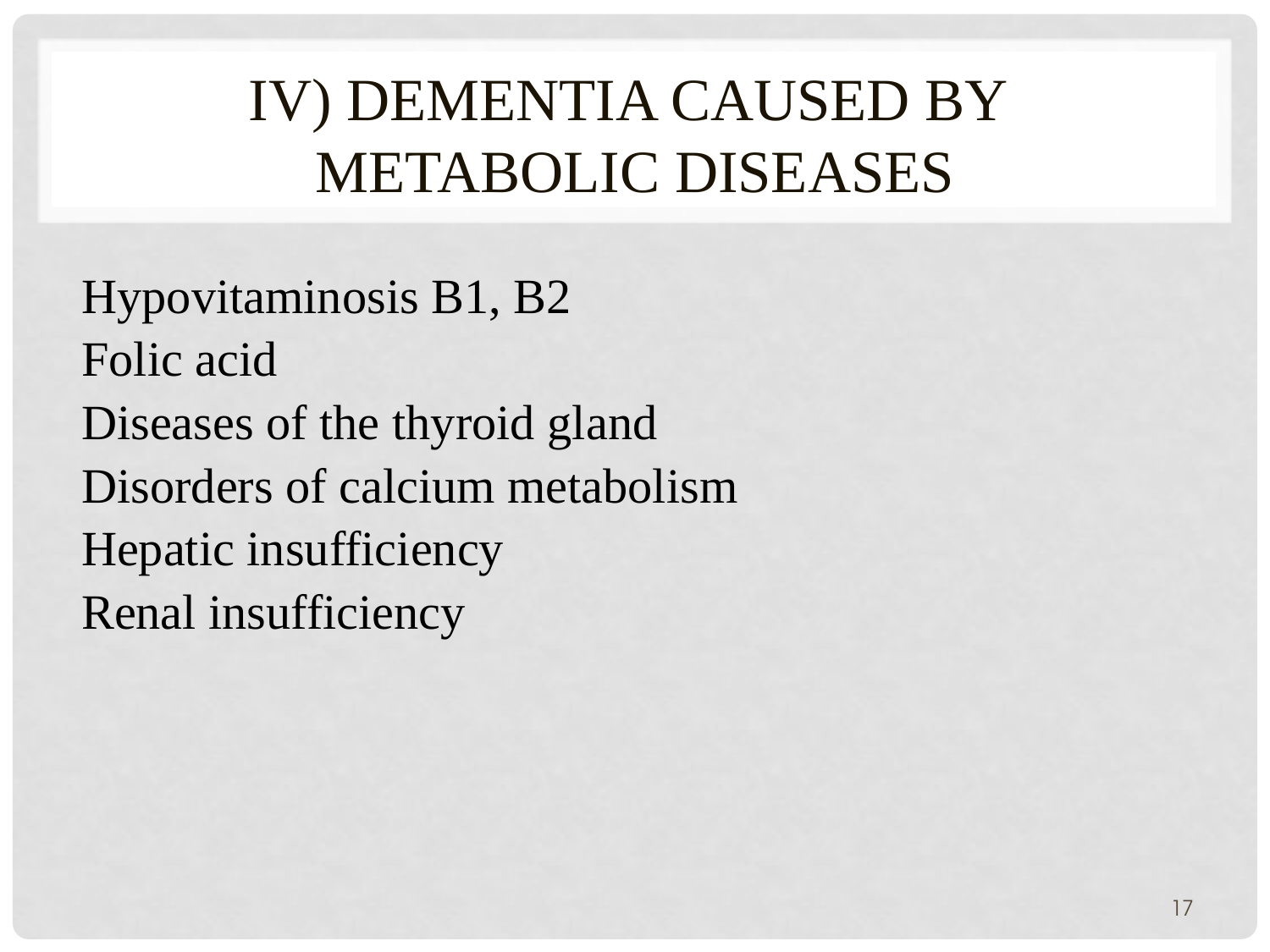

# IV) DEMENTIA CAUSED BY METABOLIC DISEASES
Hypovitaminosis B1, B2
Folic acid
Diseases of the thyroid gland
Disorders of calcium metabolism
Hepatic insufficiency
Renal insufficiency
17